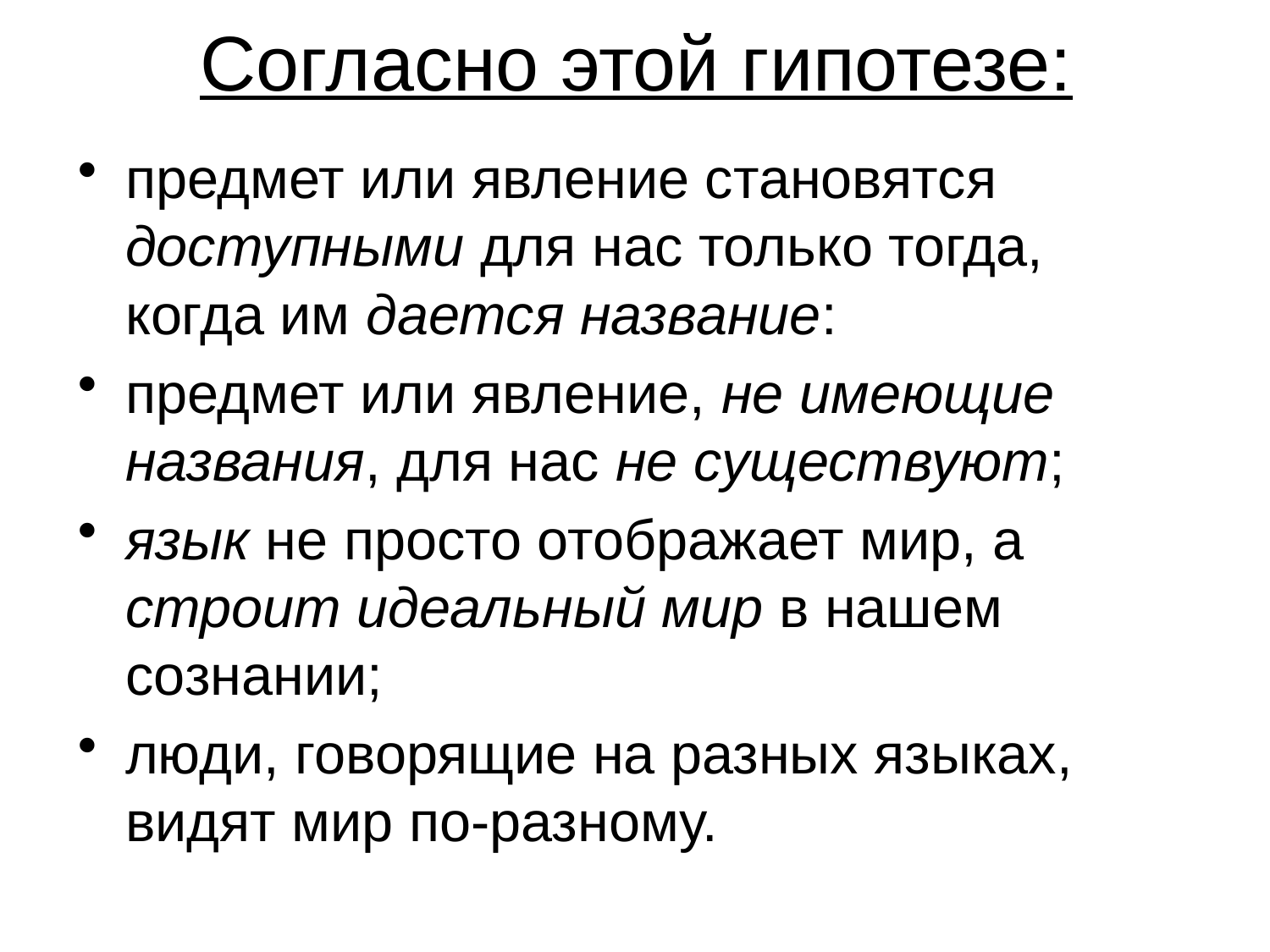

# Согласно этой гипотезе:
предмет или явление становятся доступными для нас только тогда, когда им дается название:
предмет или явление, не имеющие названия, для нас не существуют;
язык не просто отображает мир, а строит идеальный мир в нашем сознании;
люди, говорящие на разных языках, видят мир по-разному.